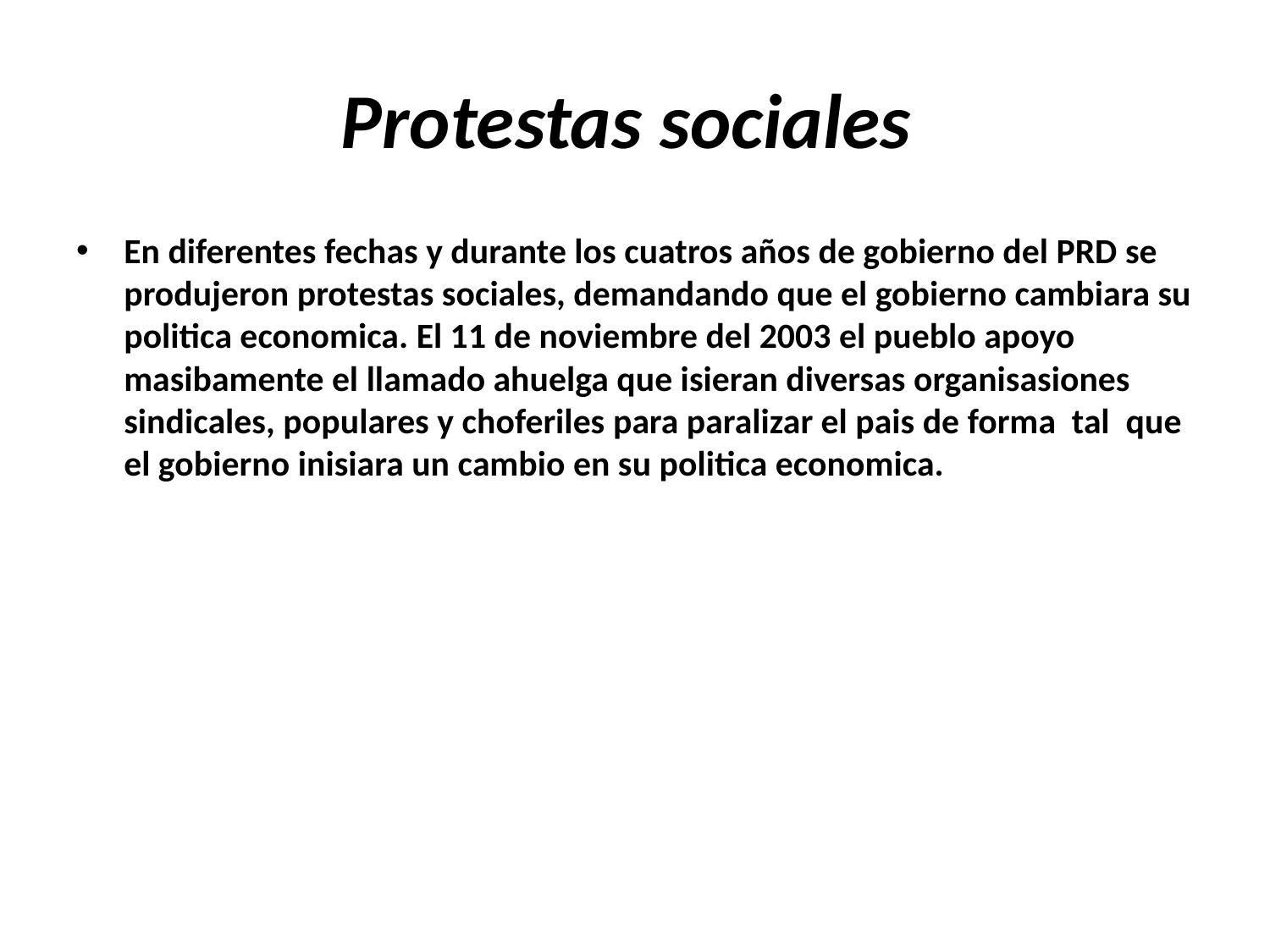

# Protestas sociales
En diferentes fechas y durante los cuatros años de gobierno del PRD se produjeron protestas sociales, demandando que el gobierno cambiara su politica economica. El 11 de noviembre del 2003 el pueblo apoyo masibamente el llamado ahuelga que isieran diversas organisasiones sindicales, populares y choferiles para paralizar el pais de forma  tal  que el gobierno inisiara un cambio en su politica economica.